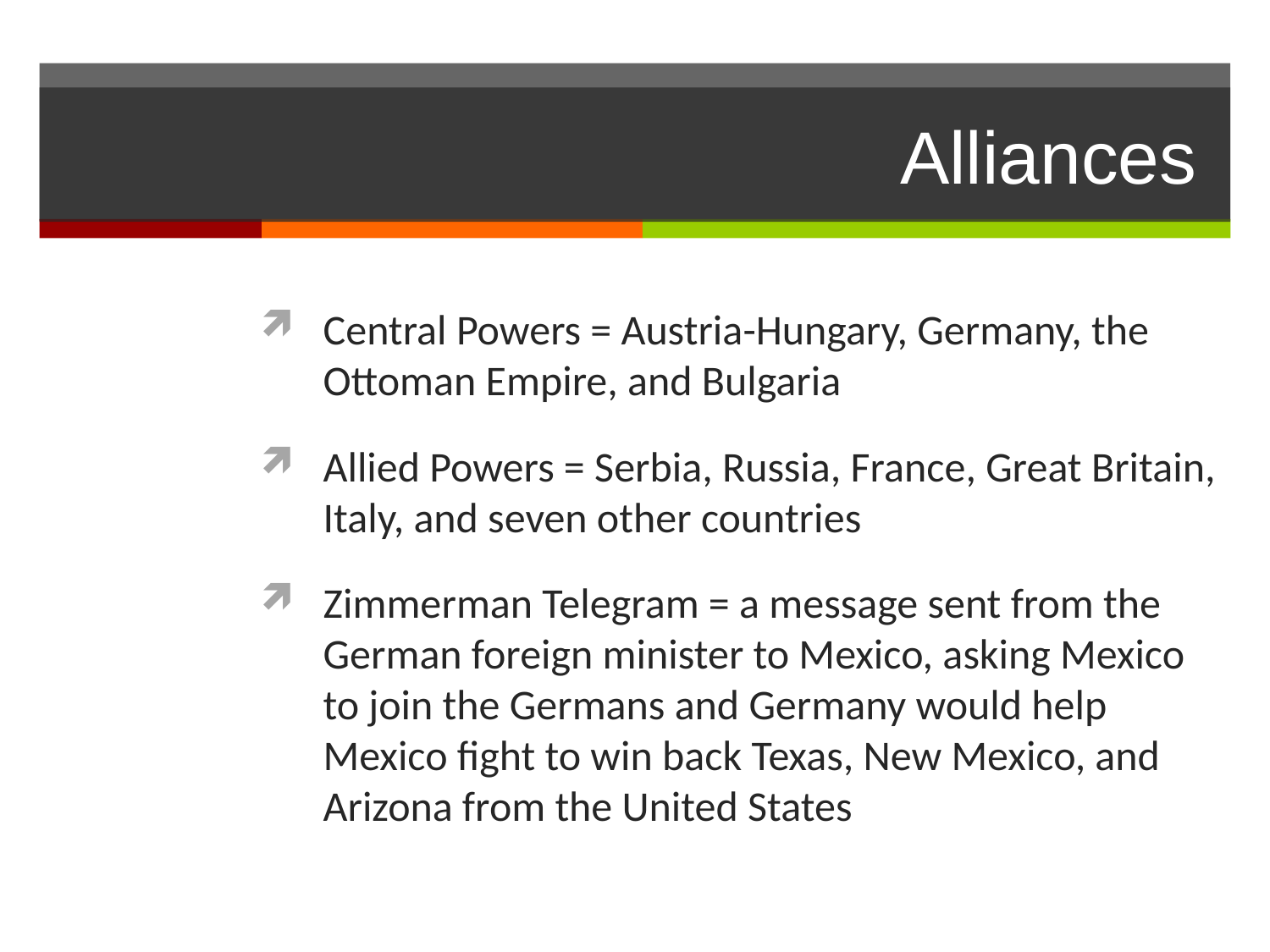

# Alliances
Central Powers = Austria-Hungary, Germany, the Ottoman Empire, and Bulgaria
Allied Powers = Serbia, Russia, France, Great Britain, Italy, and seven other countries
Zimmerman Telegram = a message sent from the German foreign minister to Mexico, asking Mexico to join the Germans and Germany would help Mexico fight to win back Texas, New Mexico, and Arizona from the United States